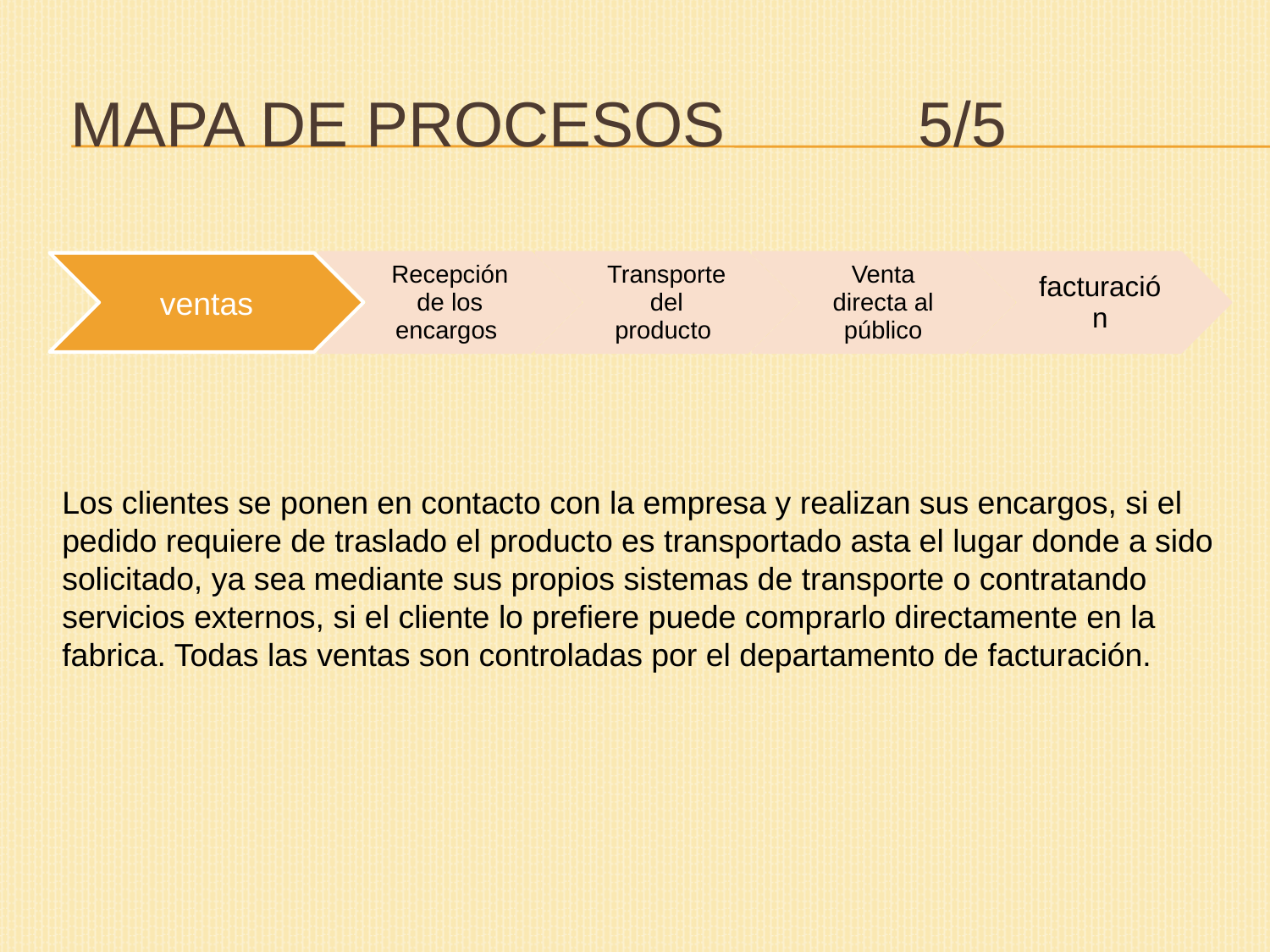

# Mapa de procesos           5/5
ventas
Recepción de los encargos
Transporte del producto
Venta directa al público
facturación
Los clientes se ponen en contacto con la empresa y realizan sus encargos, si el pedido requiere de traslado el producto es transportado asta el lugar donde a sido solicitado, ya sea mediante sus propios sistemas de transporte o contratando servicios externos, si el cliente lo prefiere puede comprarlo directamente en la fabrica. Todas las ventas son controladas por el departamento de facturación.